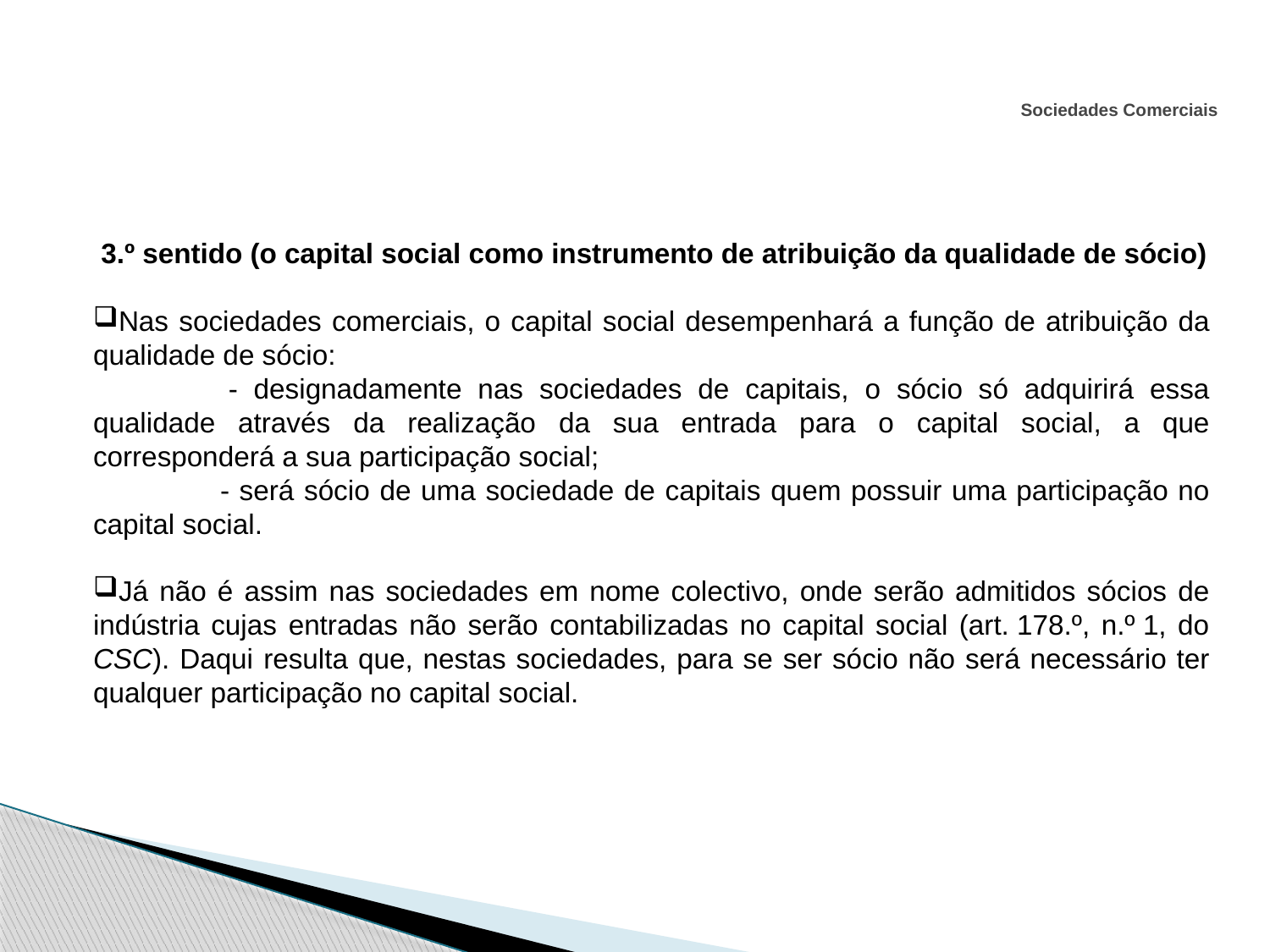

# Sociedades Comerciais
 3.º sentido (o capital social como instrumento de atribuição da qualidade de sócio)

Nas sociedades comerciais, o capital social desempenhará a função de atribuição da qualidade de sócio:
 	- designadamente nas sociedades de capitais, o sócio só adquirirá essa qualidade através da realização da sua entrada para o capital social, a que corresponderá a sua participação social;
	- será sócio de uma sociedade de capitais quem possuir uma participação no capital social.

Já não é assim nas sociedades em nome colectivo, onde serão admitidos sócios de indústria cujas entradas não serão contabilizadas no capital social (art. 178.º, n.º 1, do CSC). Daqui resulta que, nestas sociedades, para se ser sócio não será necessário ter qualquer participação no capital social.